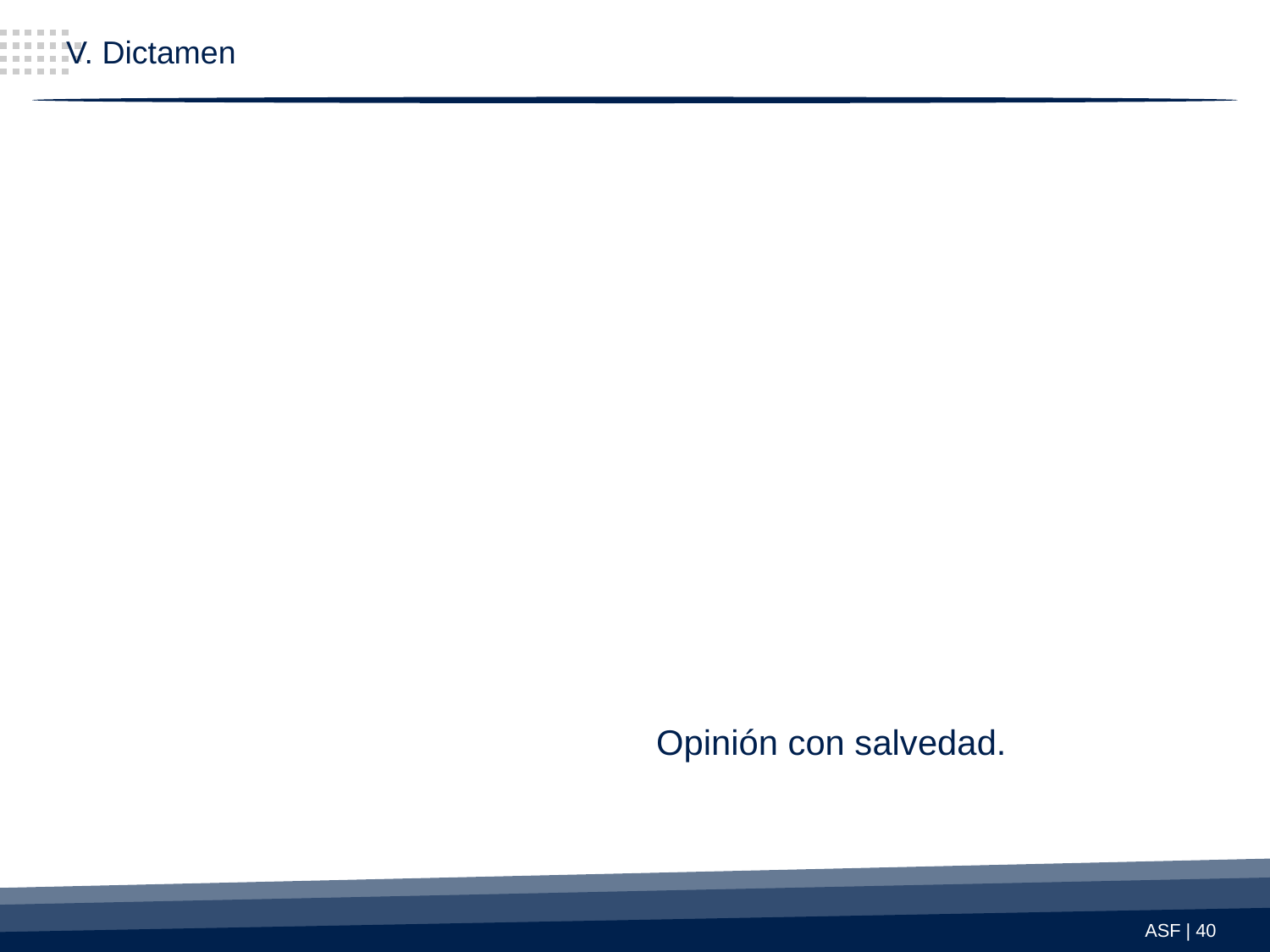

V. Dictamen

Opinión con salvedad.
ASF | 40